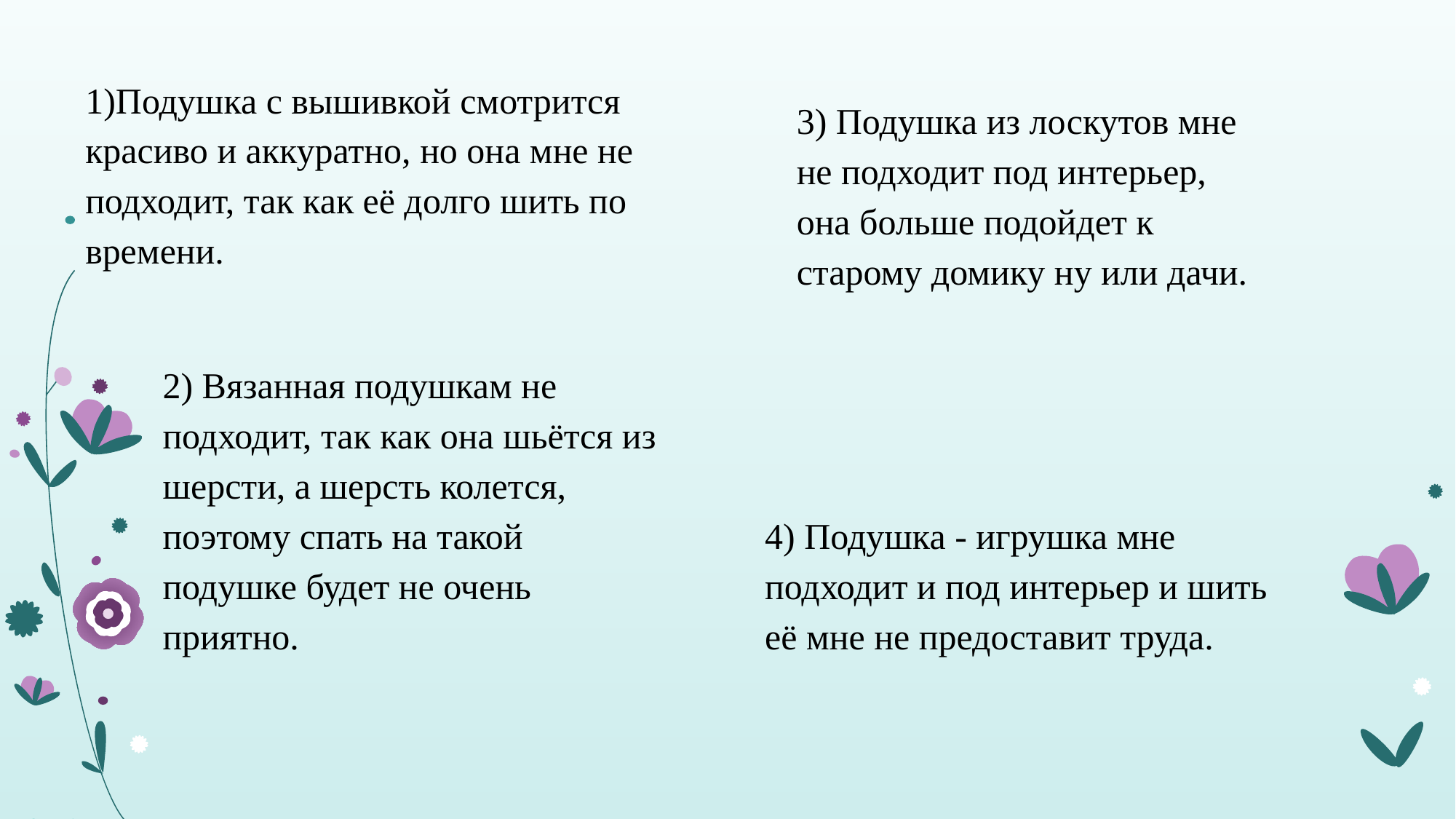

3) Подушка из лоскутов мне не подходит под интерьер, она больше подойдет к старому домику ну или дачи.
1)Подушка с вышивкой смотрится красиво и аккуратно, но она мне не подходит, так как её долго шить по времени.

2) Вязанная подушкам не подходит, так как она шьётся из шерсти, а шерсть колется, поэтому спать на такой подушке будет не очень приятно.

4) Подушка - игрушка мне подходит и под интерьер и шить её мне не предоставит труда.